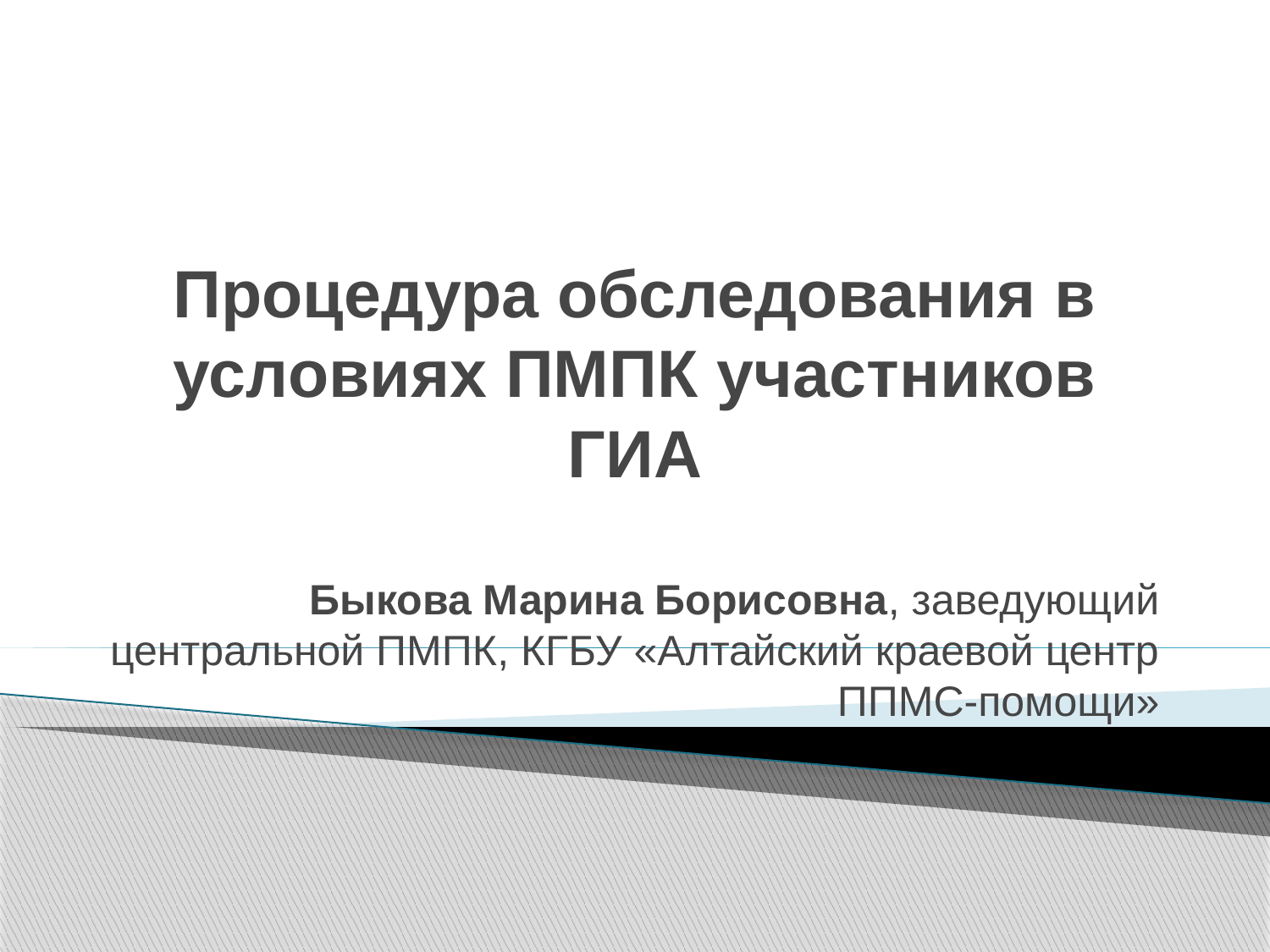

# Процедура обследования в условиях ПМПК участников ГИА
Быкова Марина Борисовна, заведующий центральной ПМПК, КГБУ «Алтайский краевой центр ППМС-помощи»